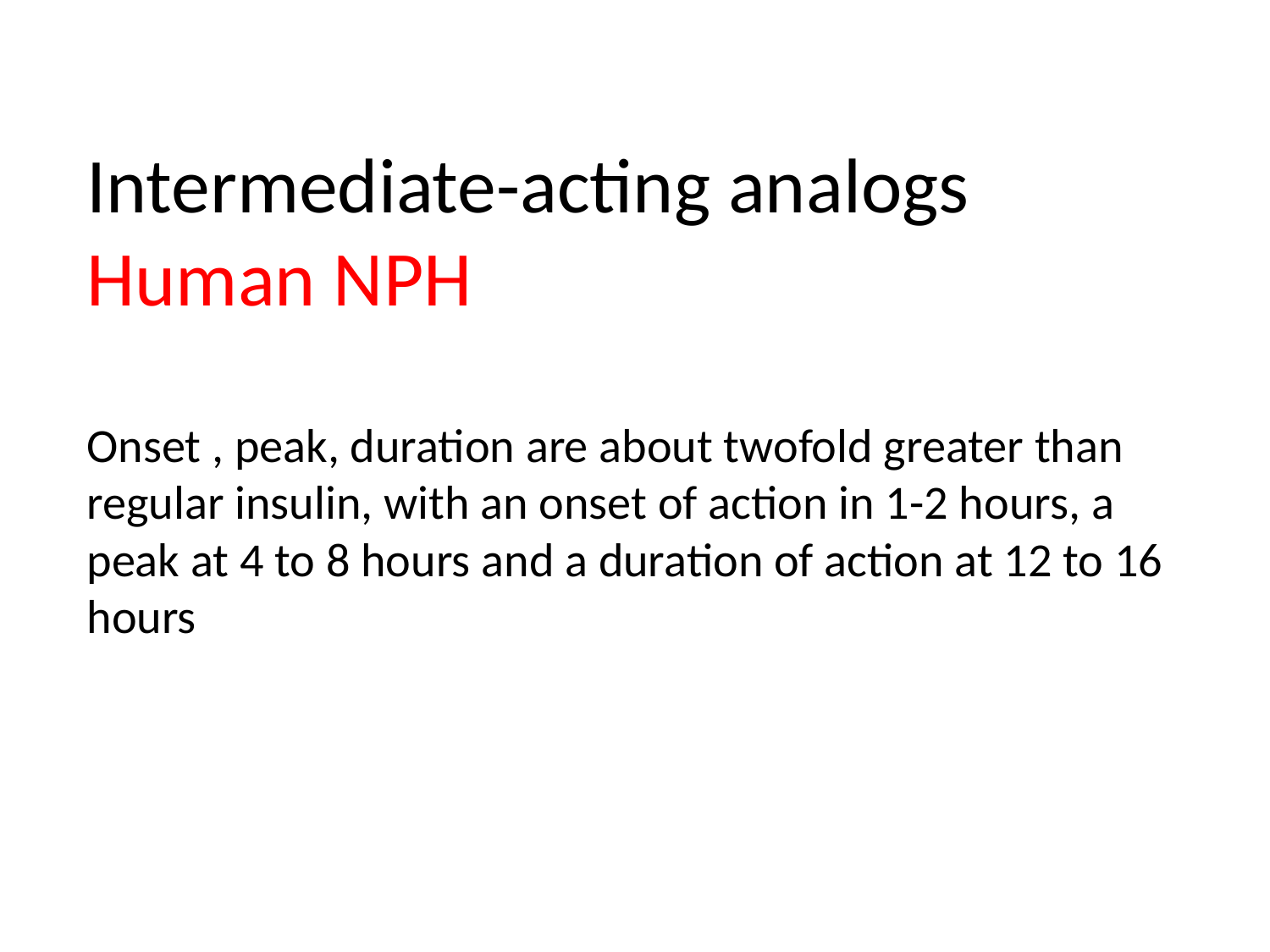

# Intermediate-acting analogs Human NPH Onset , peak, duration are about twofold greater than regular insulin, with an onset of action in 1-2 hours, a peak at 4 to 8 hours and a duration of action at 12 to 16 hours